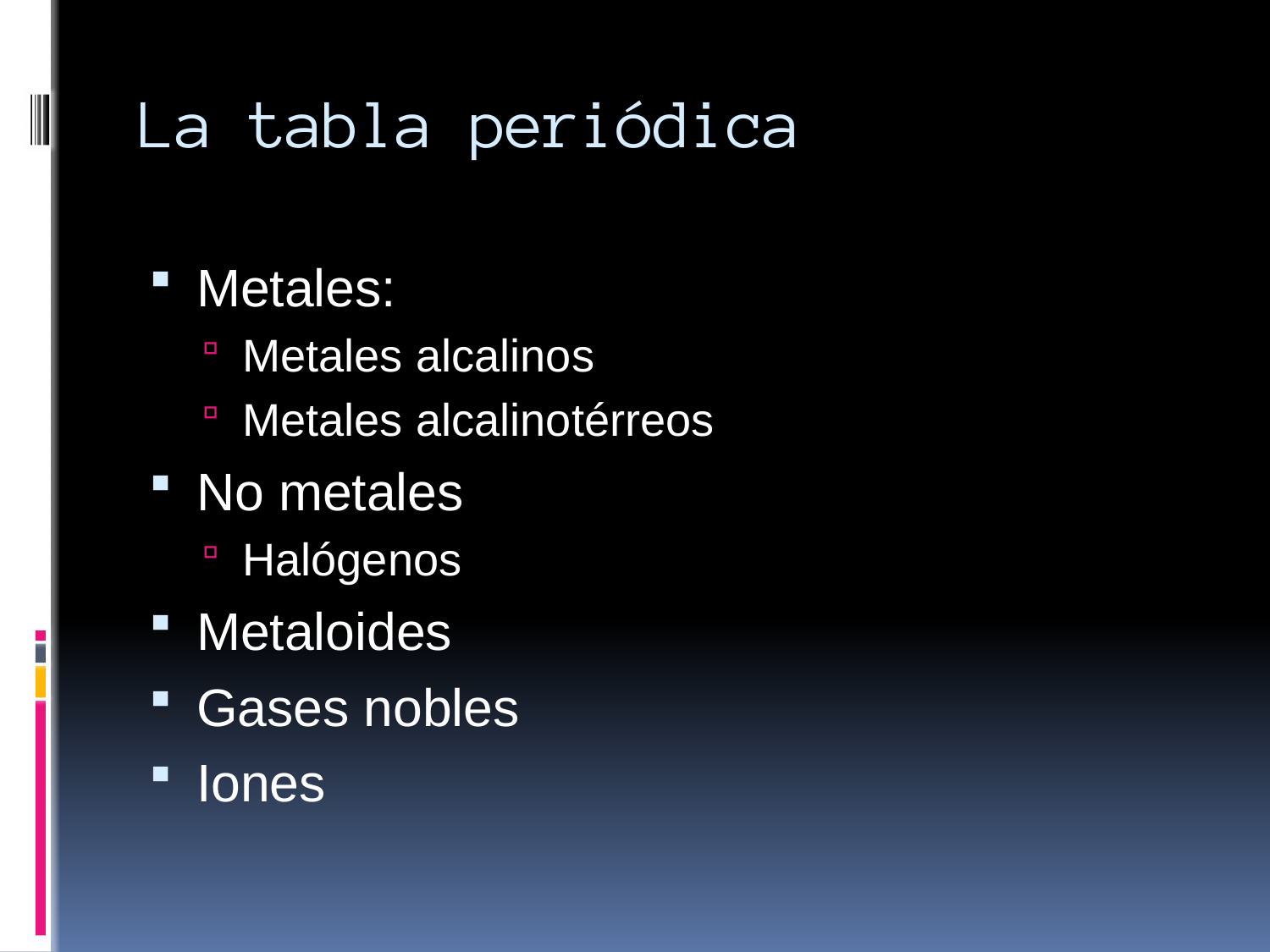

# La tabla periódica
Metales:
Metales alcalinos
Metales alcalinotérreos
No metales
Halógenos
Metaloides
Gases nobles
Iones